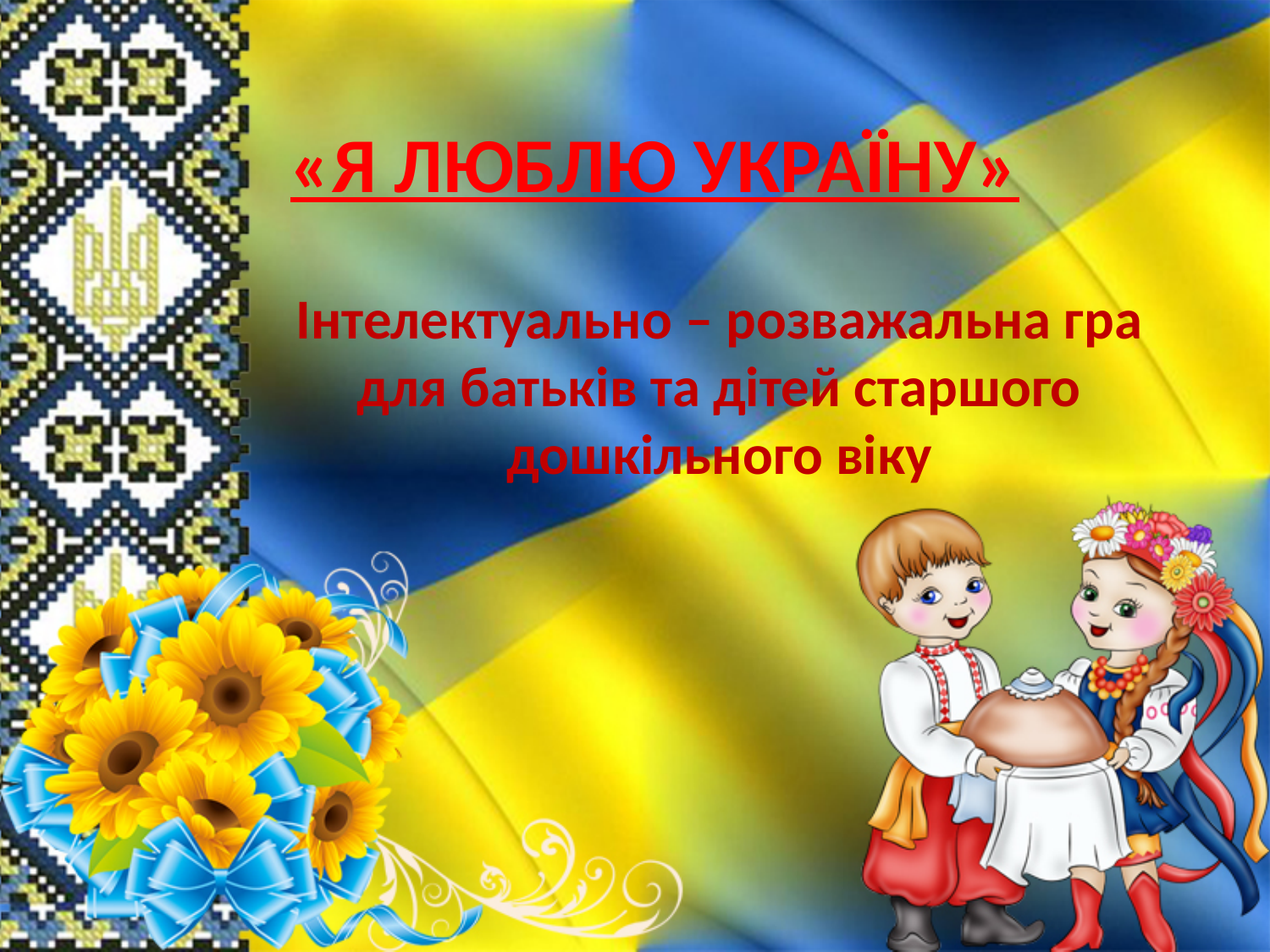

# «Я ЛЮБЛЮ УКРАЇНУ»
Інтелектуально – розважальна гра для батьків та дітей старшого дошкільного віку